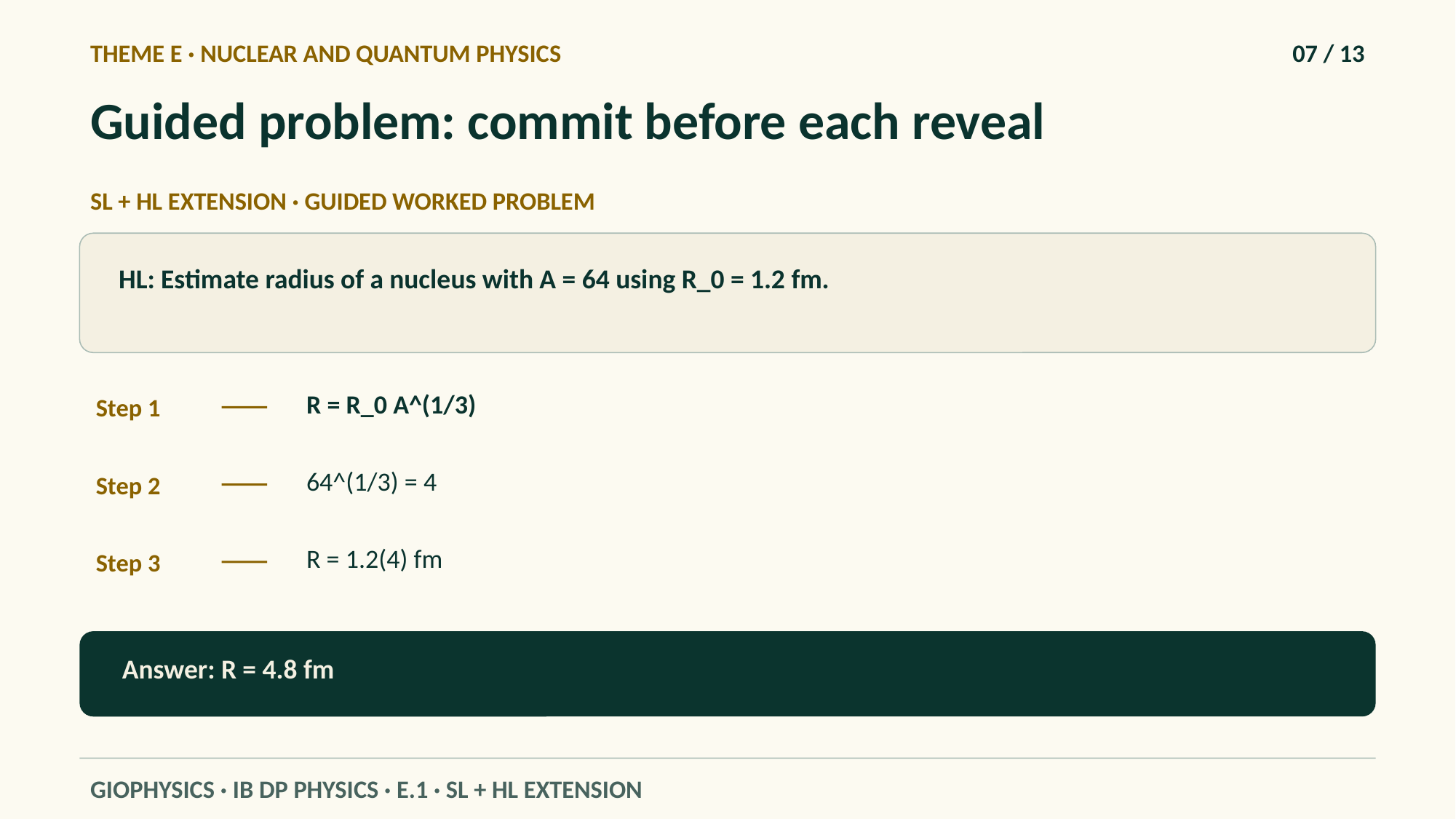

THEME E · NUCLEAR AND QUANTUM PHYSICS
07 / 13
Guided problem: commit before each reveal
SL + HL EXTENSION · GUIDED WORKED PROBLEM

HL: Estimate radius of a nucleus with A = 64 using R_0 = 1.2 fm.
R = R_0 A^(1/3)
Step 1

64^(1/3) = 4
Step 2

R = 1.2(4) fm
Step 3

Answer: R = 4.8 fm

GIOPHYSICS · IB DP PHYSICS · E.1 · SL + HL EXTENSION